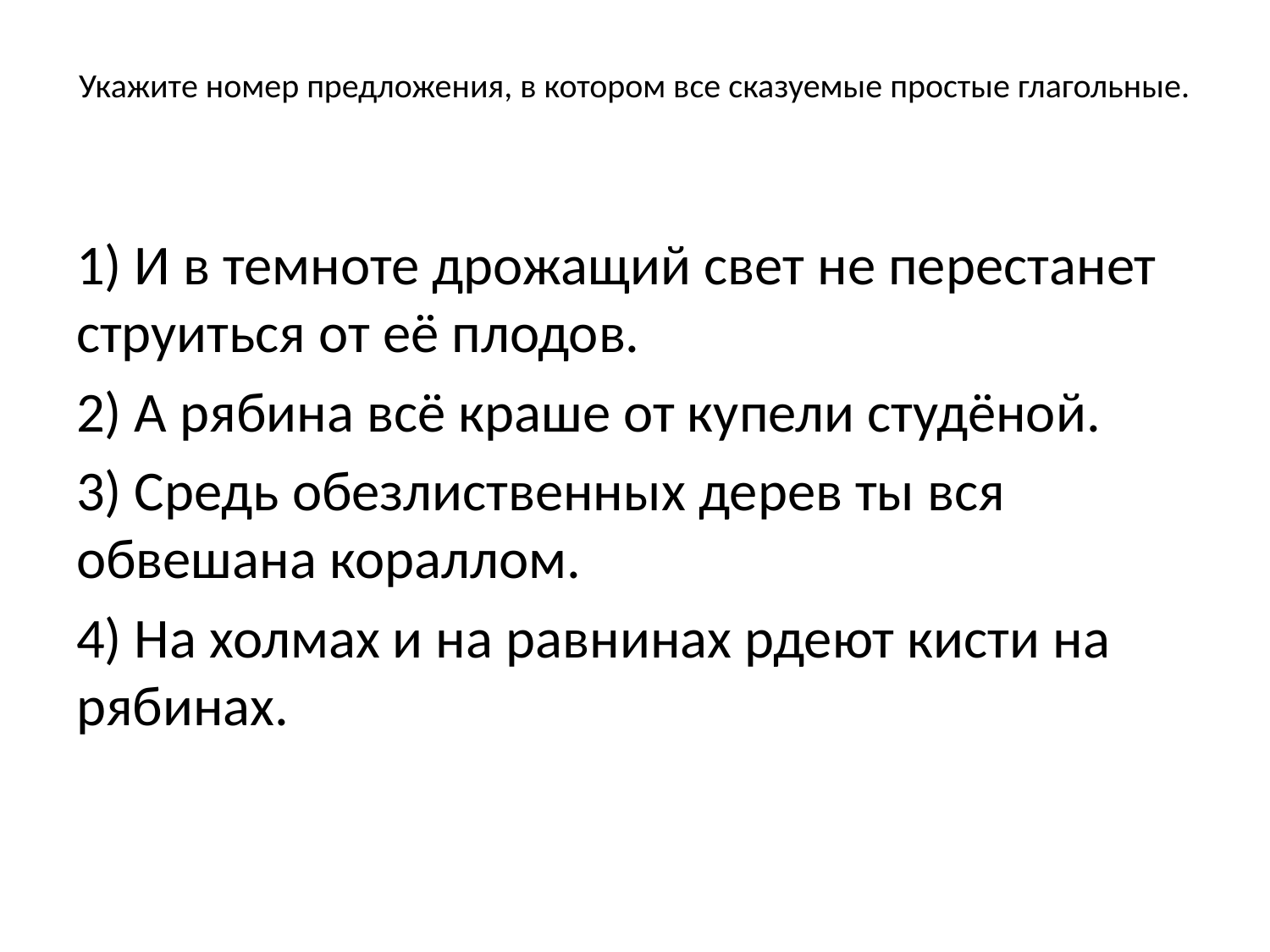

# Укажите номер предложения, в котором все сказуемые простые глагольные.
1) И в темноте дрожащий свет не перестанет струиться от её плодов.
2) А рябина всё краше от купели студёной.
3) Средь обезлиственных дерев ты вся обвешана кораллом.
4) На холмах и на равнинах рдеют кисти на рябинах.